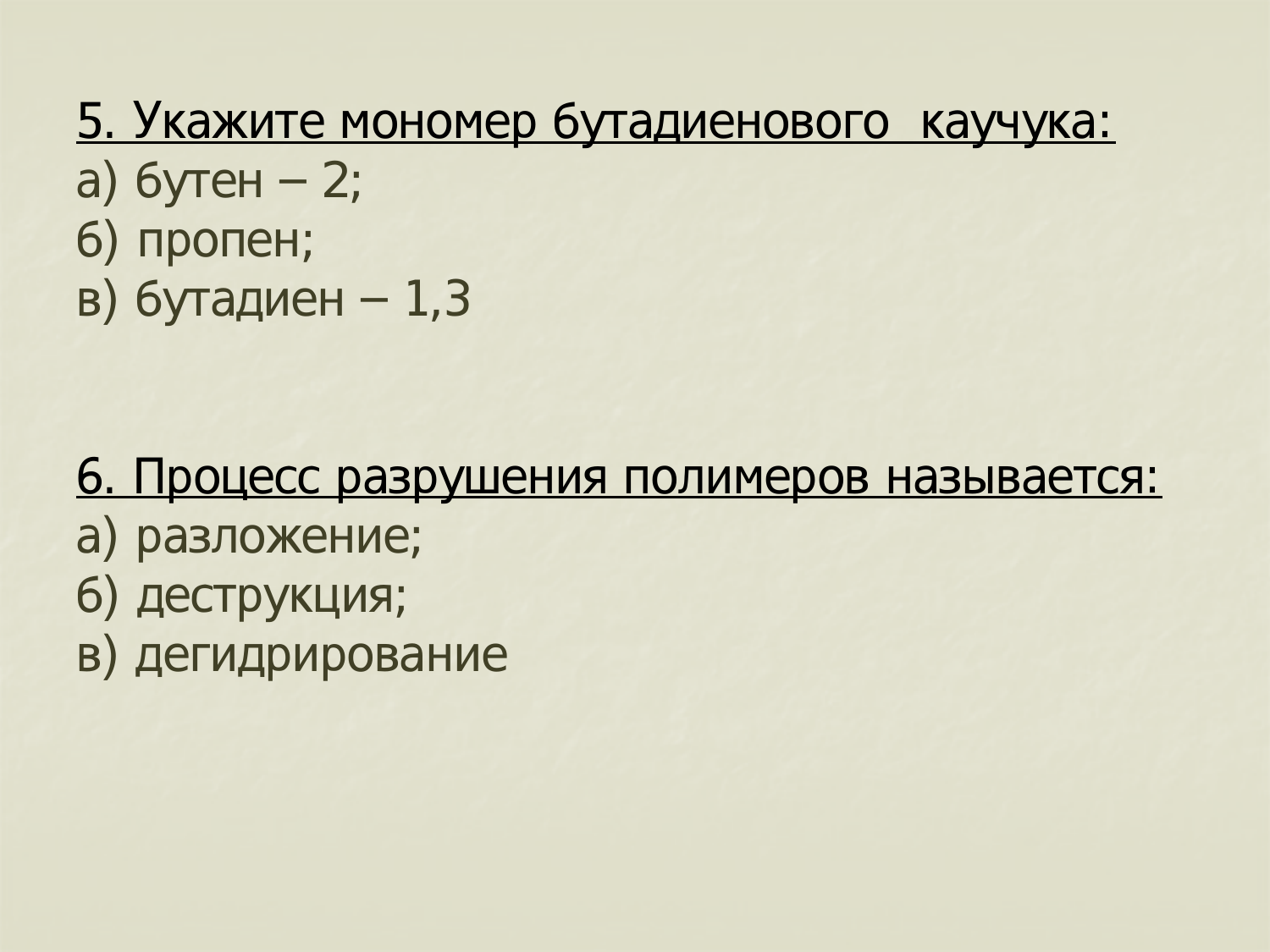

# 5. Укажите мономер бутадиенового  каучука: а) бутен – 2; б) пропен; в) бутадиен – 1,3 6. Процесс разрушения полимеров называется: а) разложение; б) деструкция; в) дегидрирование